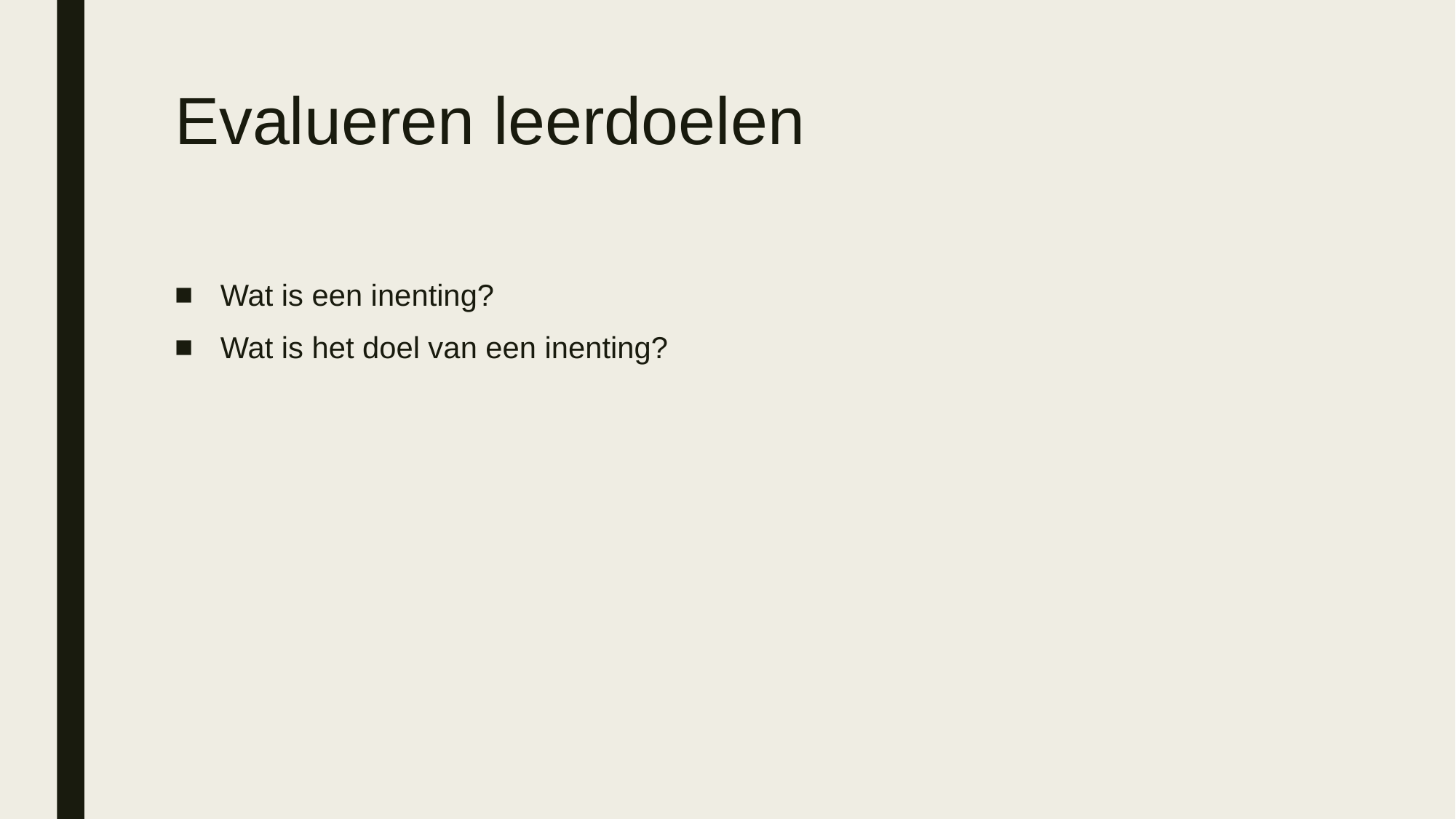

# Evalueren leerdoelen
Wat is een inenting?
Wat is het doel van een inenting?